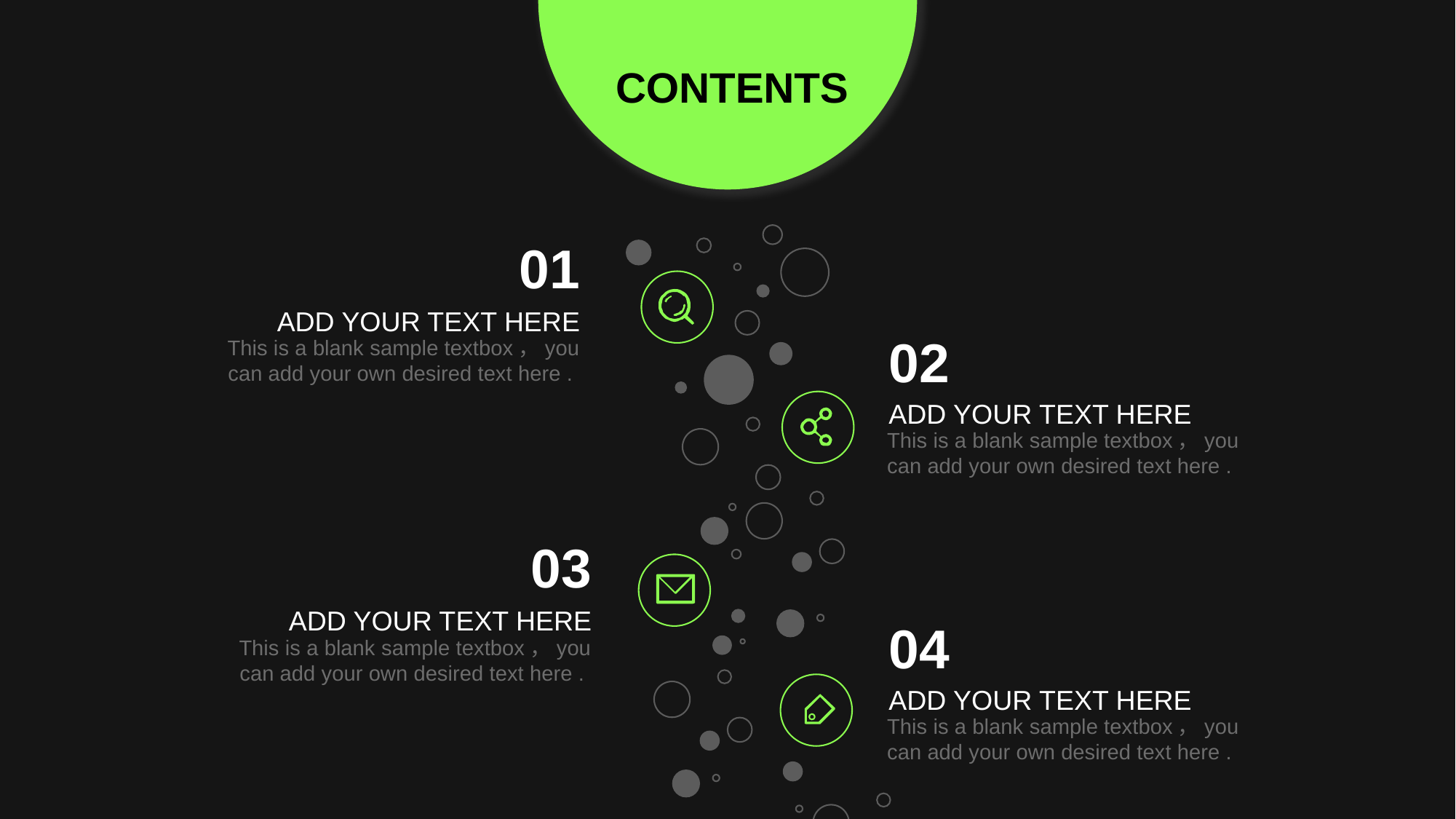

CONTENTS

01
This is a blank sample textbox，you can add your own desired text here .
ADD YOUR TEXT HERE

02
This is a blank sample textbox，you can add your own desired text here .
ADD YOUR TEXT HERE

03
This is a blank sample textbox，you can add your own desired text here .
ADD YOUR TEXT HERE

04
This is a blank sample textbox，you can add your own desired text here .
ADD YOUR TEXT HERE